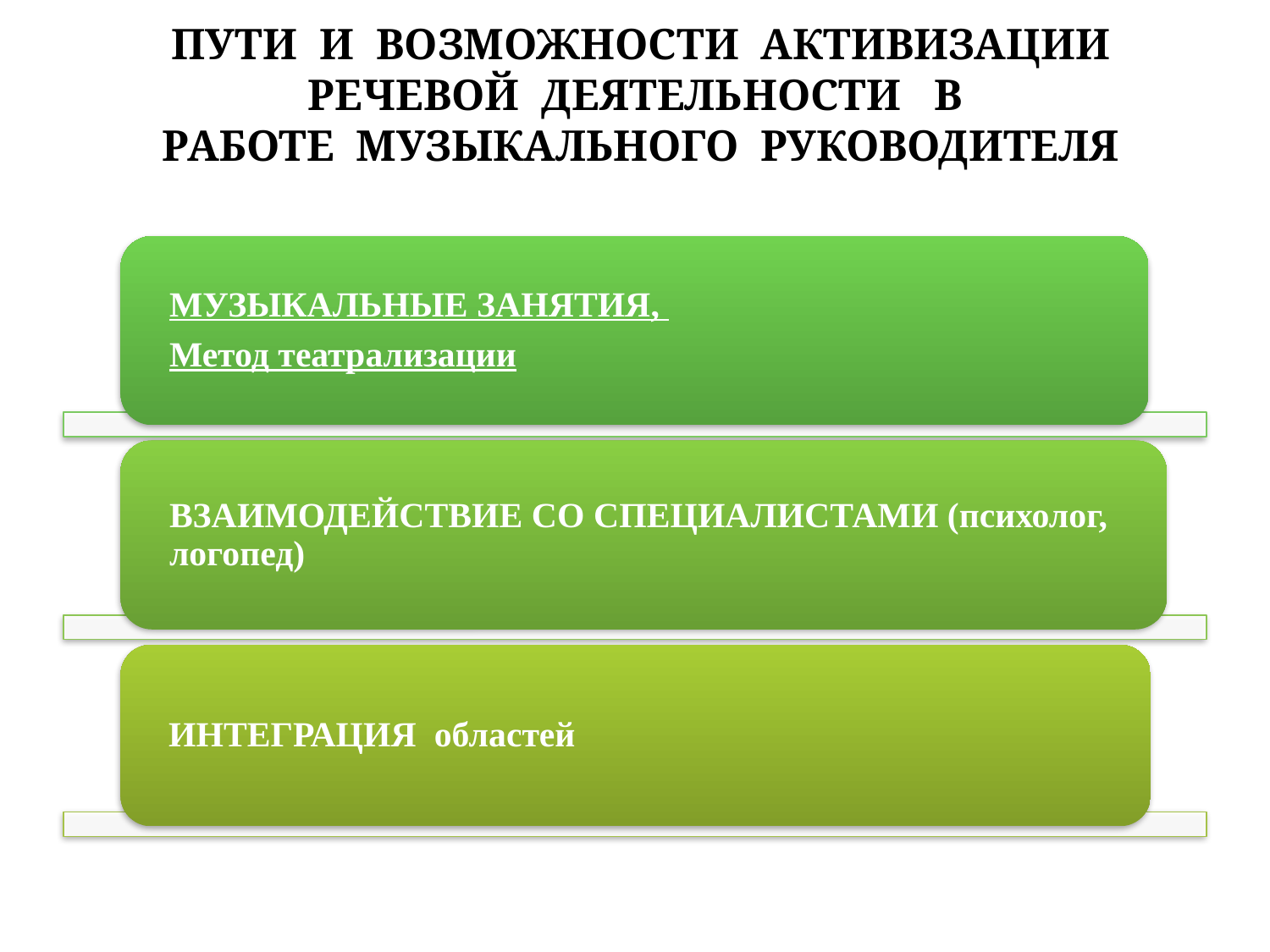

# ПУТИ  И  ВОЗМОЖНОСТИ  АКТИВИЗАЦИИ РЕЧЕВОЙ  ДЕЯТЕЛЬНОСТИ   В РАБОТЕ  МУЗЫКАЛЬНОГО  РУКОВОДИТЕЛЯ
МУЗЫКАЛЬНЫЕ ЗАНЯТИЯ,
Метод театрализации
ВЗАИМОДЕЙСТВИЕ СО СПЕЦИАЛИСТАМИ (психолог, логопед)
ИНТЕГРАЦИЯ  областей